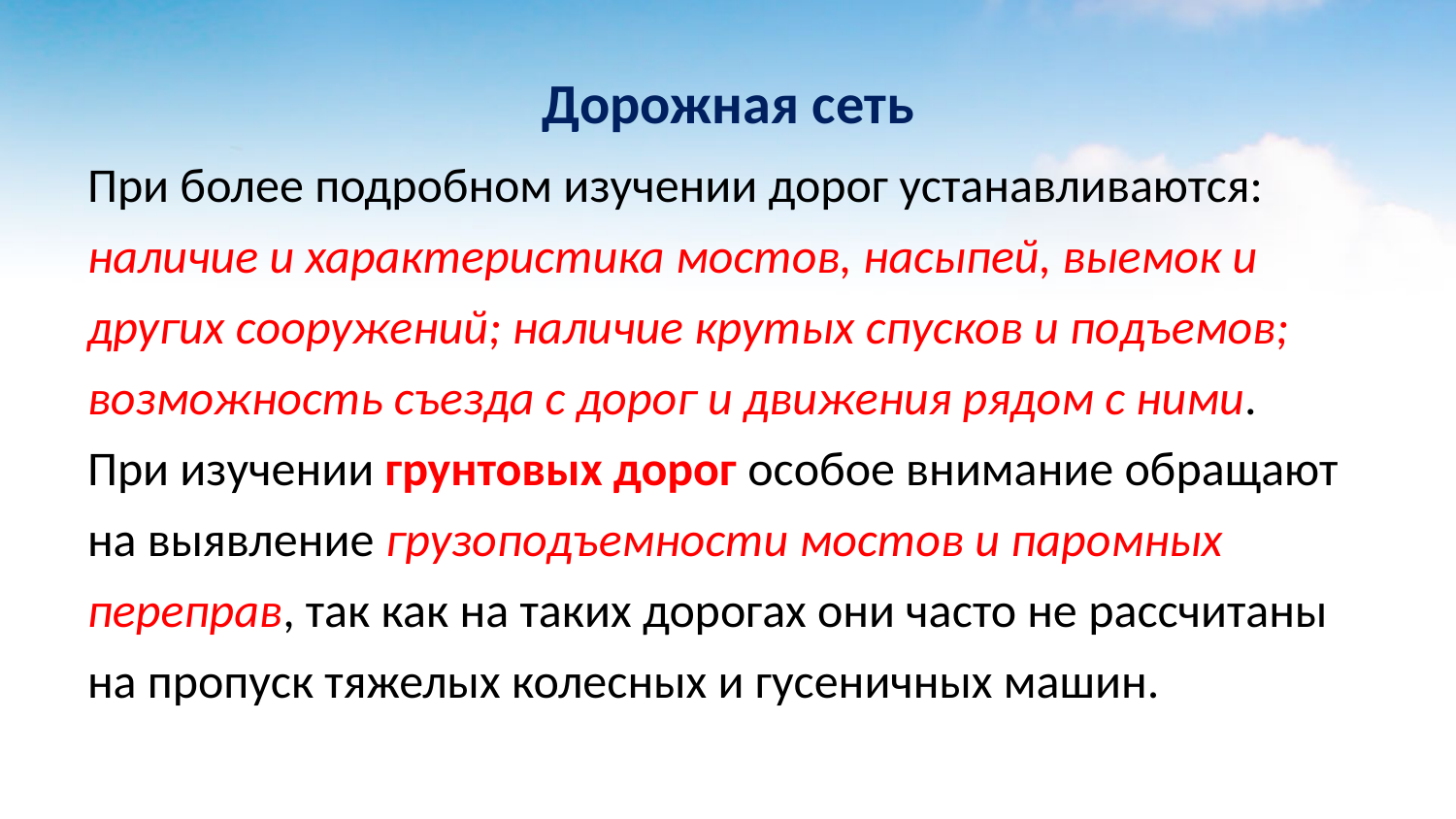

# Дорожная сеть
При более подробном изучении дорог устанавливаются: наличие и характеристика мостов, насыпей, выемок и других сооружений; наличие крутых спусков и подъемов; возможность съезда с дорог и движения рядом с ними.
При изучении грунтовых дорог особое внимание обращают на выявление грузоподъемности мостов и паромных переправ, так как на таких дорогах они часто не рассчитаны на пропуск тяжелых колесных и гусеничных машин.